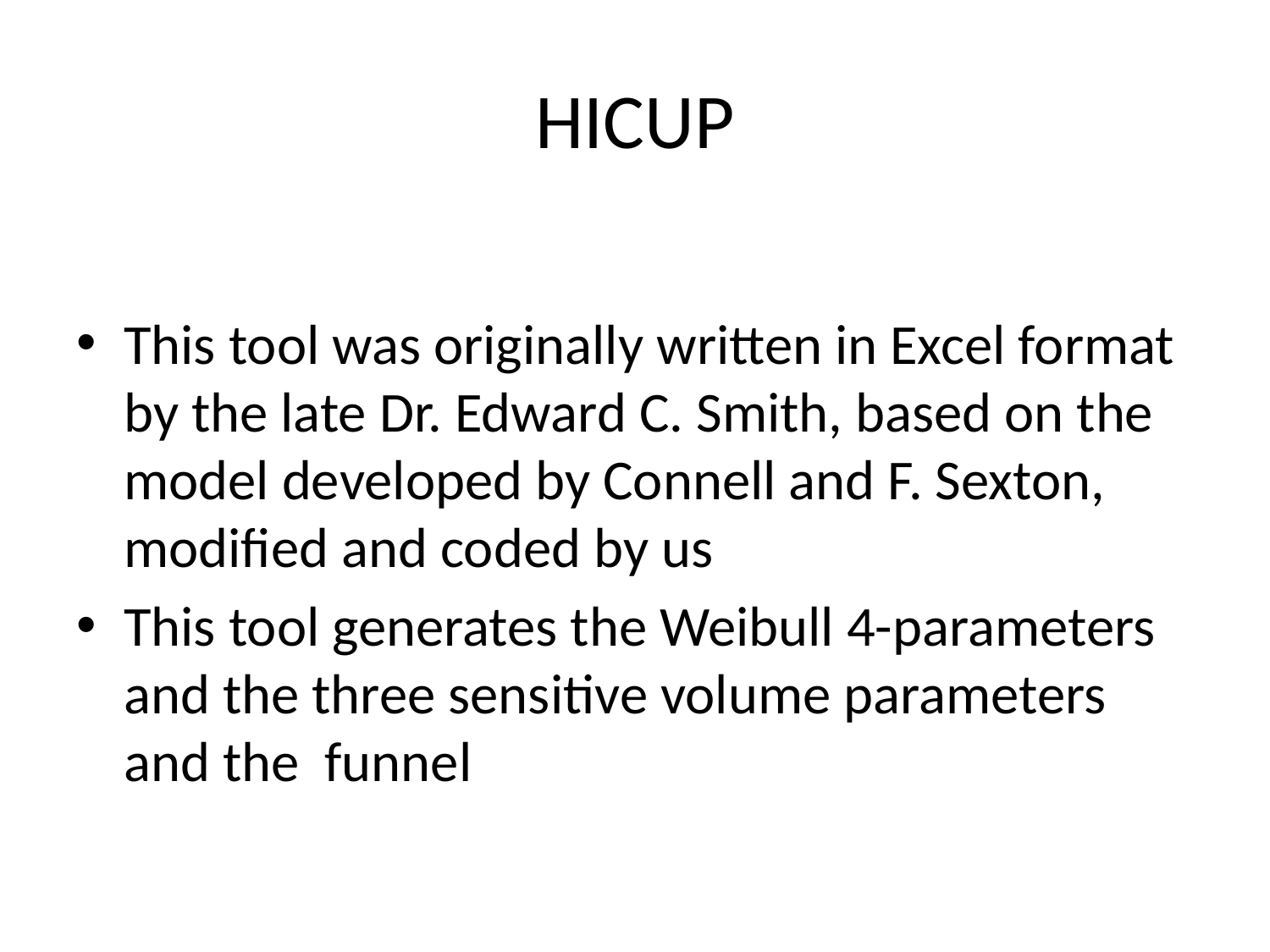

# HICUP

This tool was originally written in Excel format by the late Dr. Edward C. Smith, based on the model developed by Connell and F. Sexton, modified and coded by us
This tool generates the Weibull 4-parameters and the three sensitive volume parameters and the  funnel